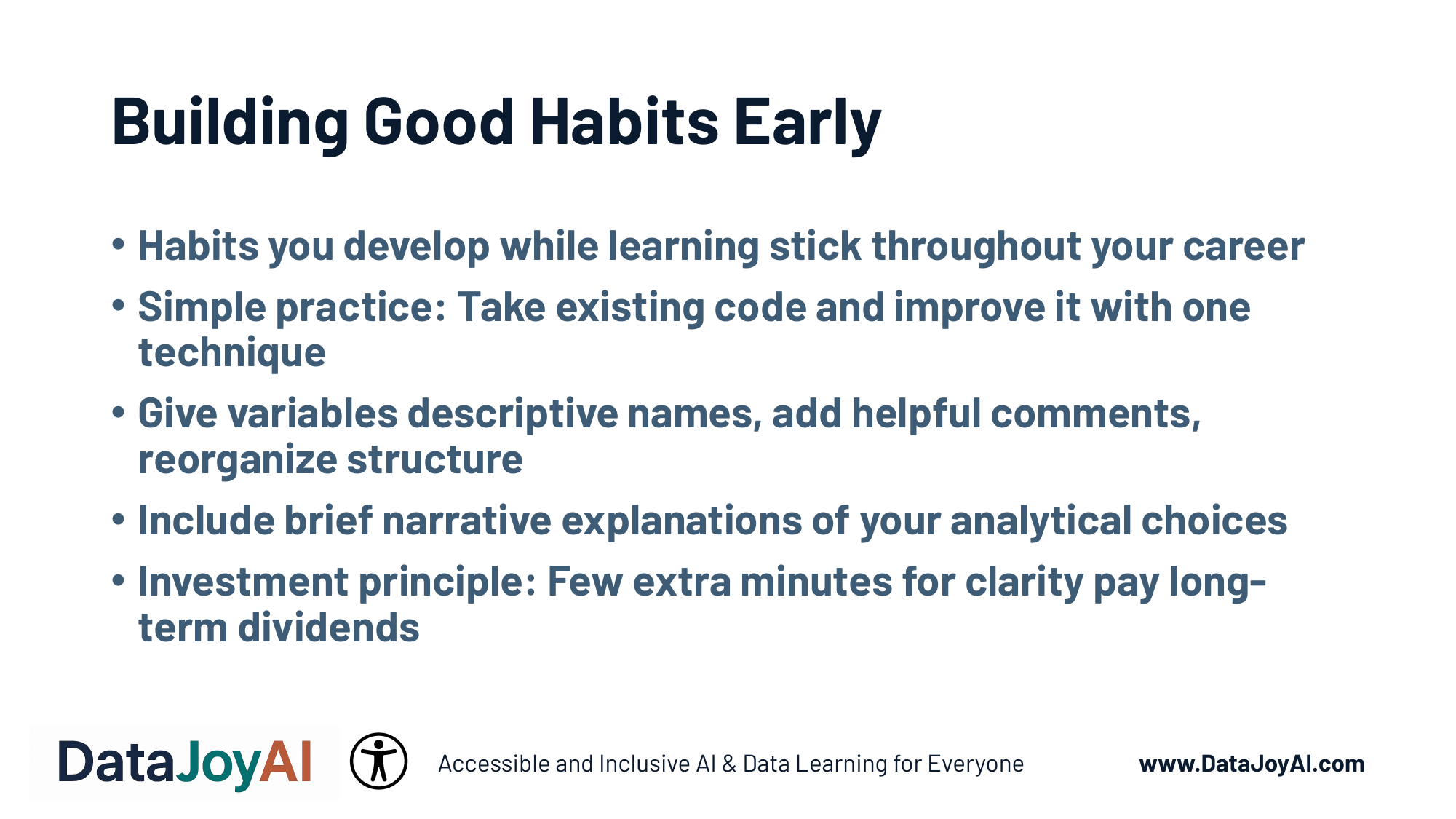

# Building Good Habits Early
Habits you develop while learning stick throughout your career
Simple practice: Take existing code and improve it with one technique
Give variables descriptive names, add helpful comments, reorganize structure
Include brief narrative explanations of your analytical choices
Investment principle: Few extra minutes for clarity pay long-term dividends